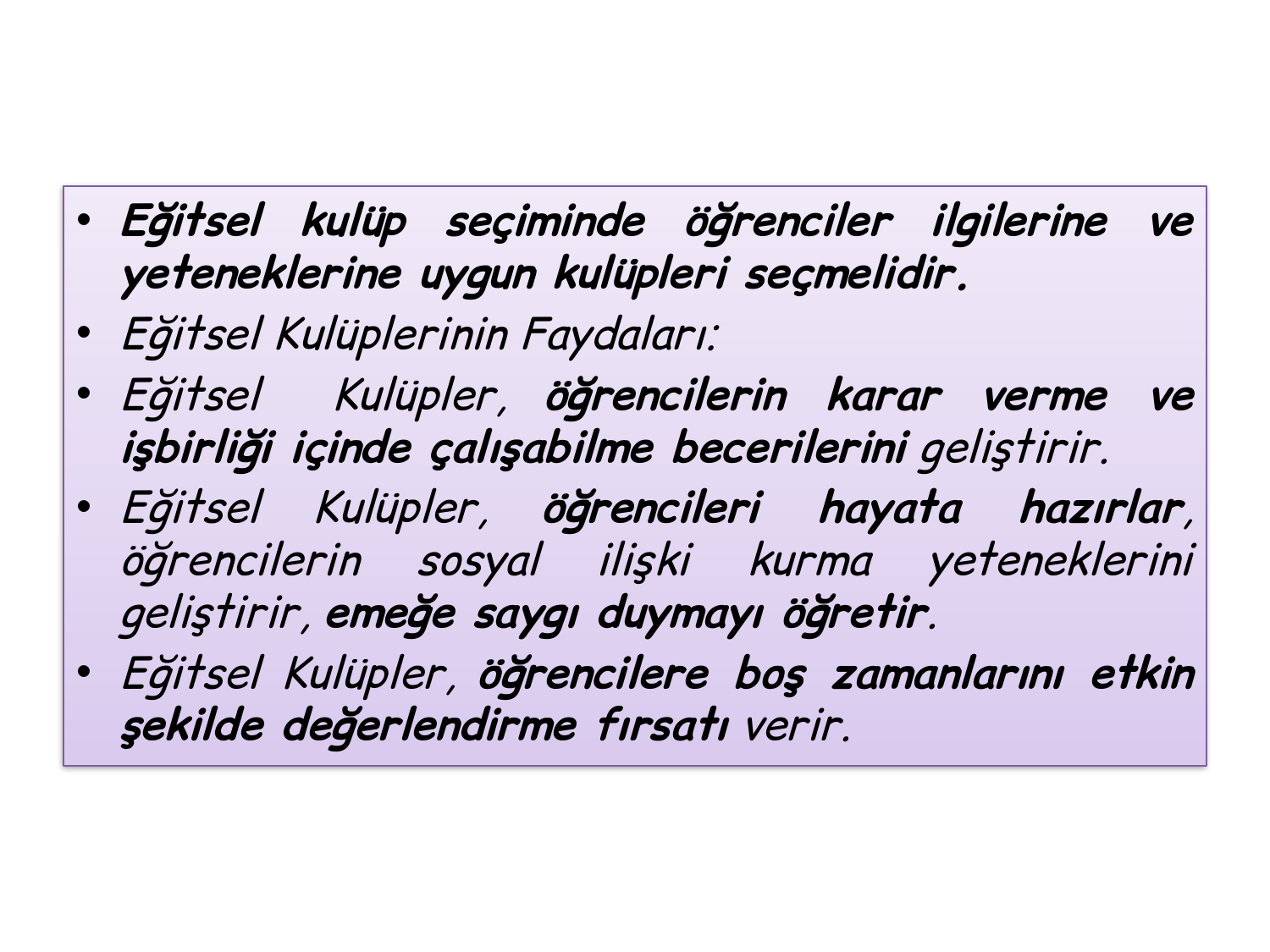

Eğitsel kulüp seçiminde öğrenciler ilgilerine ve yeteneklerine uygun kulüpleri seçmelidir.
Eğitsel Kulüplerinin Faydaları:
Eğitsel  Kulüpler, öğrencilerin karar verme ve işbirliği içinde çalışabilme becerilerini geliştirir.
Eğitsel Kulüpler, öğrencileri hayata hazırlar, öğrencilerin sosyal ilişki kurma yeteneklerini geliştirir, emeğe saygı duymayı öğretir.
Eğitsel Kulüpler, öğrencilere boş zamanlarını etkin şekilde değerlendirme fırsatı verir.